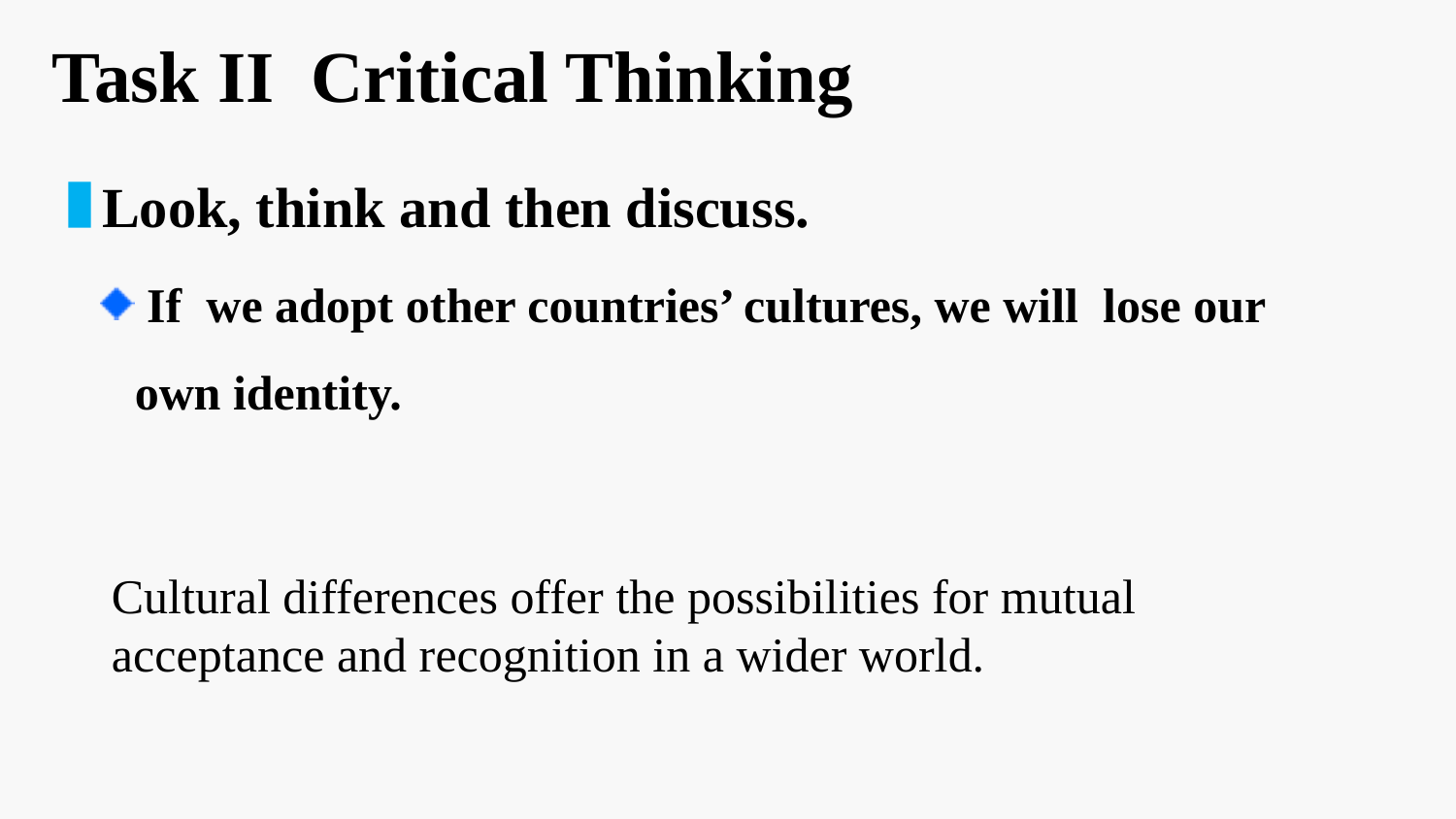

Task II  Critical Thinking
Look, think and then discuss.

 If  we adopt other countries’ cultures, we will  lose our own identity.
Cultural differences offer the possibilities for mutual acceptance and recognition in a wider world.